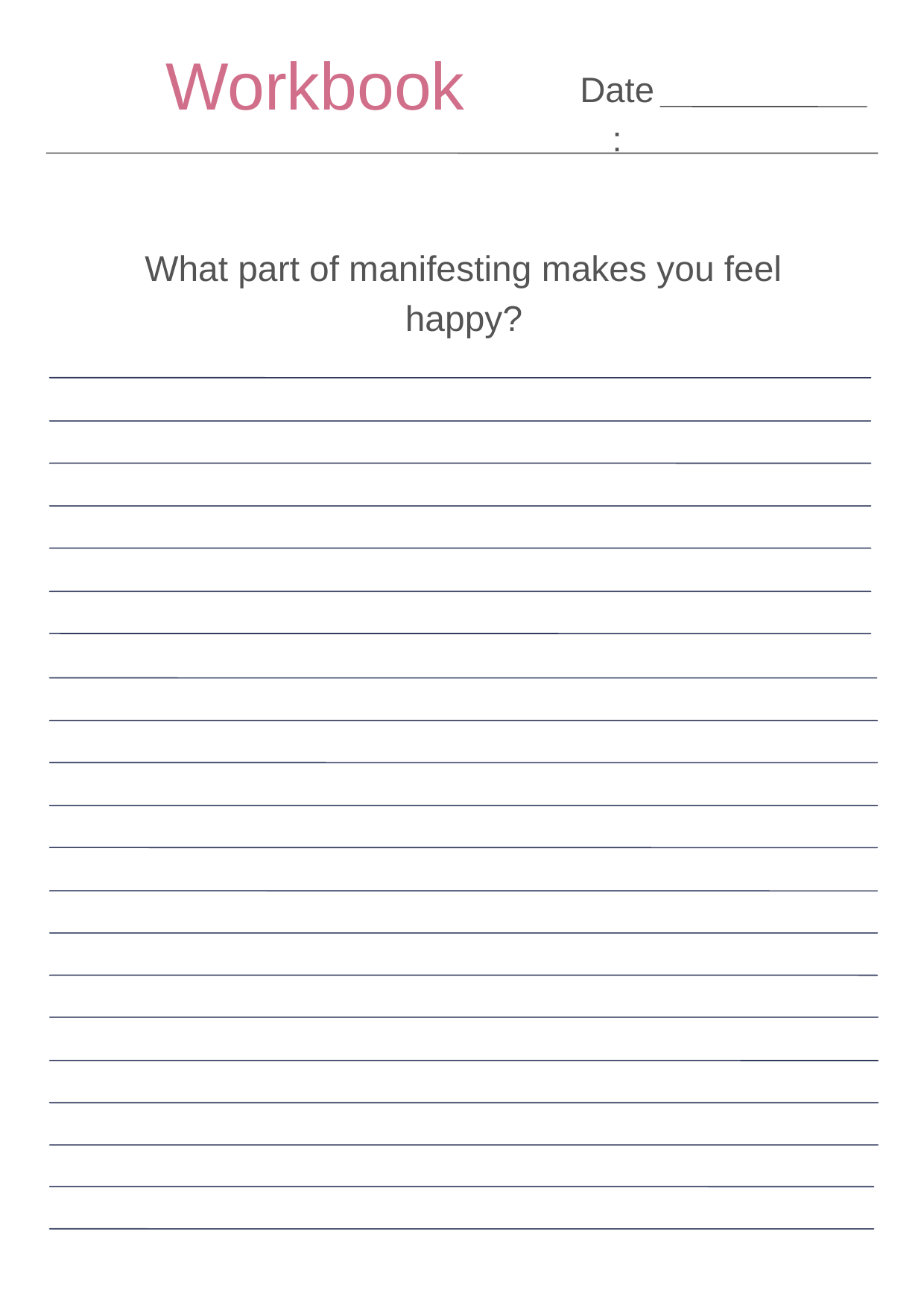

Workbook
Date:

What part of manifesting makes you feel happy?